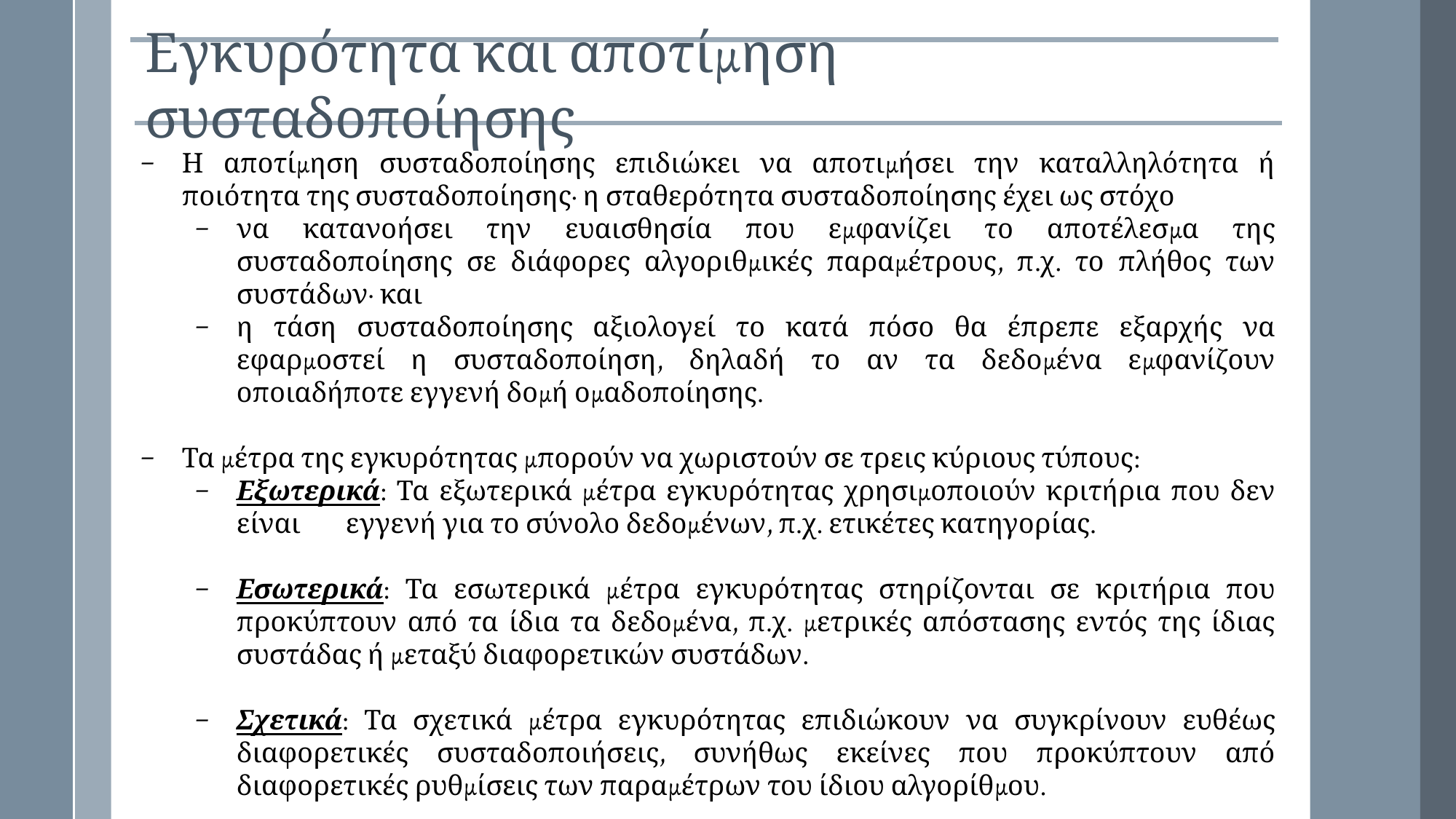

Εγκυρότητα και αποτίμηση συσταδοποίησης
Η αποτίμηση συσταδοποίησης επιδιώκει να αποτιμήσει την καταλληλότητα ή ποιότητα της συσταδοποίησης· η σταθερότητα συσταδοποίησης έχει ως στόχο
να κατανοήσει την ευαισθησία που εμφανίζει το αποτέλεσμα της συσταδοποίησης σε διάφορες αλγοριθμικές παραμέτρους, π.χ. το πλήθος των συστάδων· και
η τάση συσταδοποίησης αξιολογεί το κατά πόσο θα έπρεπε εξαρχής να εφαρμοστεί η συσταδοποίηση, δηλαδή το αν τα δεδομένα εμφανίζουν οποιαδήποτε εγγενή δομή ομαδοποίησης.

Τα μέτρα της εγκυρότητας μπορούν να χωριστούν σε τρεις κύριους τύπους:
Εξωτερικά: Τα εξωτερικά μέτρα εγκυρότητας χρησιμοποιούν κριτήρια που δεν είναι 	εγγενή για το σύνολο δεδομένων, π.χ. ετικέτες κατηγορίας.

Εσωτερικά: Τα εσωτερικά μέτρα εγκυρότητας στηρίζονται σε κριτήρια που προκύπτουν από τα ίδια τα δεδομένα, π.χ. μετρικές απόστασης εντός της ίδιας συστάδας ή μεταξύ διαφορετικών συστάδων.

Σχετικά: Τα σχετικά μέτρα εγκυρότητας επιδιώκουν να συγκρίνουν ευθέως διαφορετικές συσταδοποιήσεις, συνήθως εκείνες που προκύπτουν από διαφορετικές ρυθμίσεις των παραμέτρων του ίδιου αλγορίθμου.